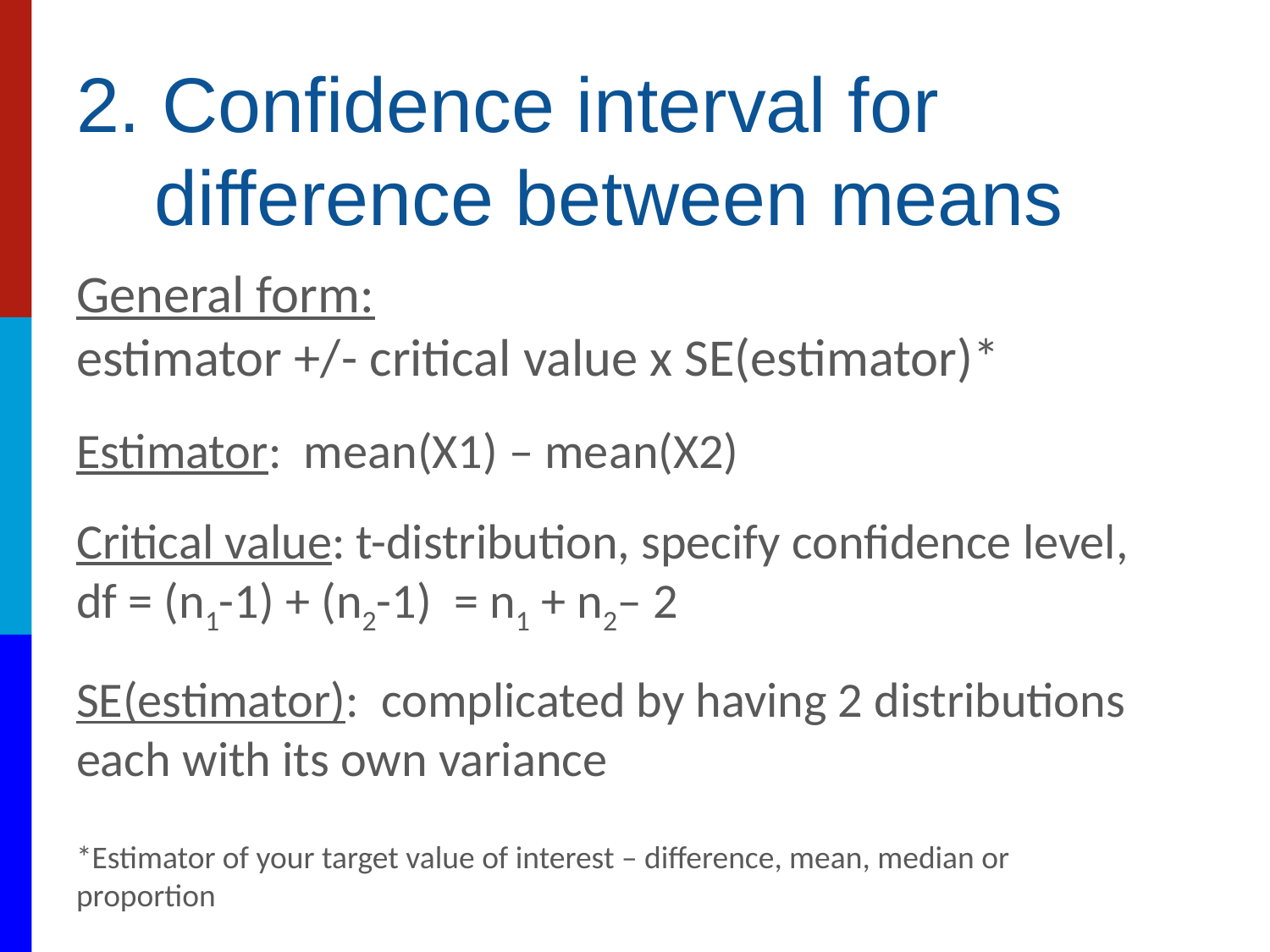

# 2. Confidence interval for difference between means
General form:
estimator +/- critical value x SE(estimator)*
Estimator:  mean(X1) – mean(X2)
Critical value: t-distribution, specify confidence level, df = (n1-1) + (n2-1)  = n1 + n2  ̶  2
SE(estimator):  complicated by having 2 distributions each with its own variance

*Estimator of your target value of interest – difference, mean, median or proportion